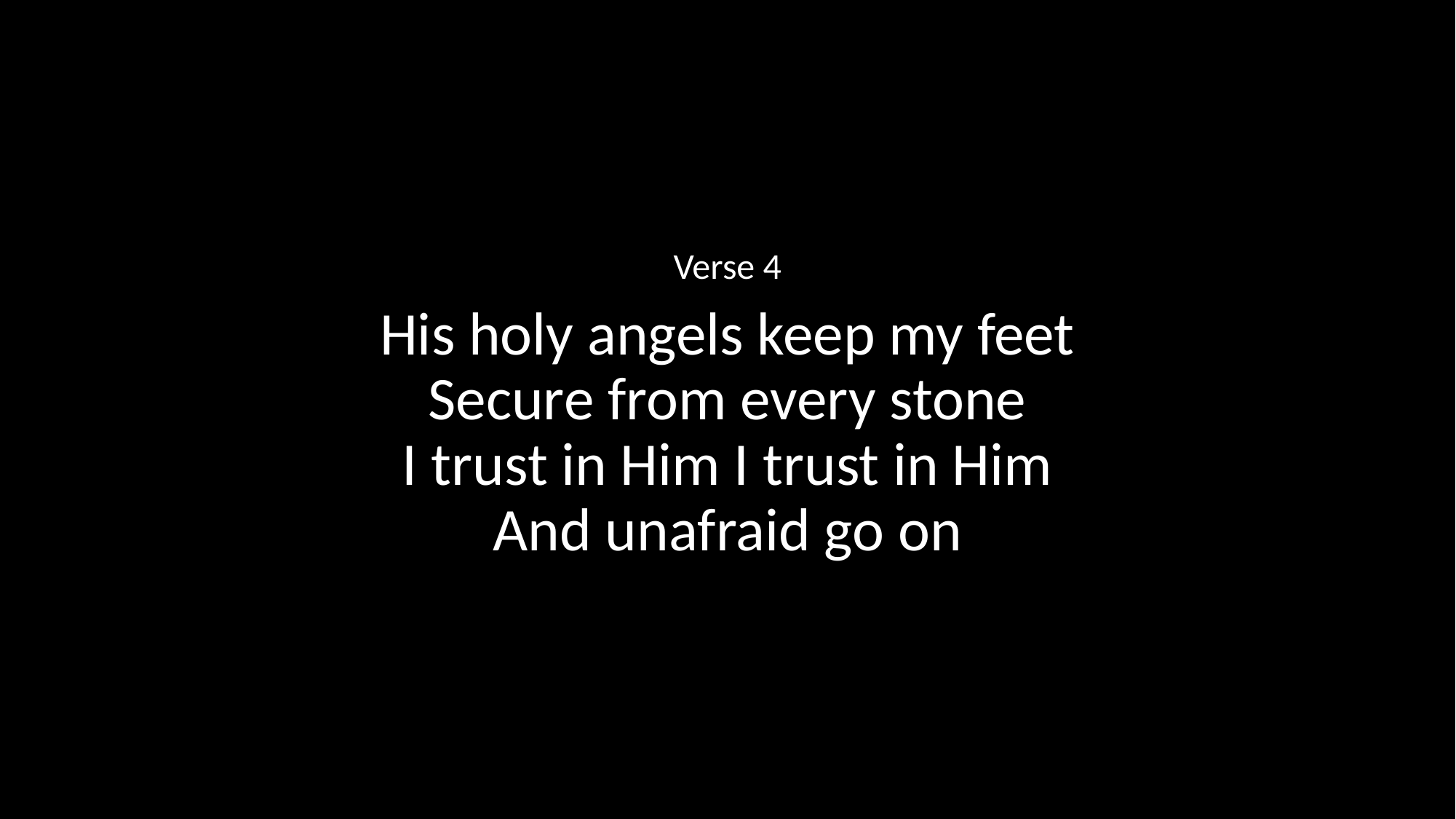

Verse 4
His holy angels keep my feet
Secure from every stone
I trust in Him I trust in Him
And unafraid go on